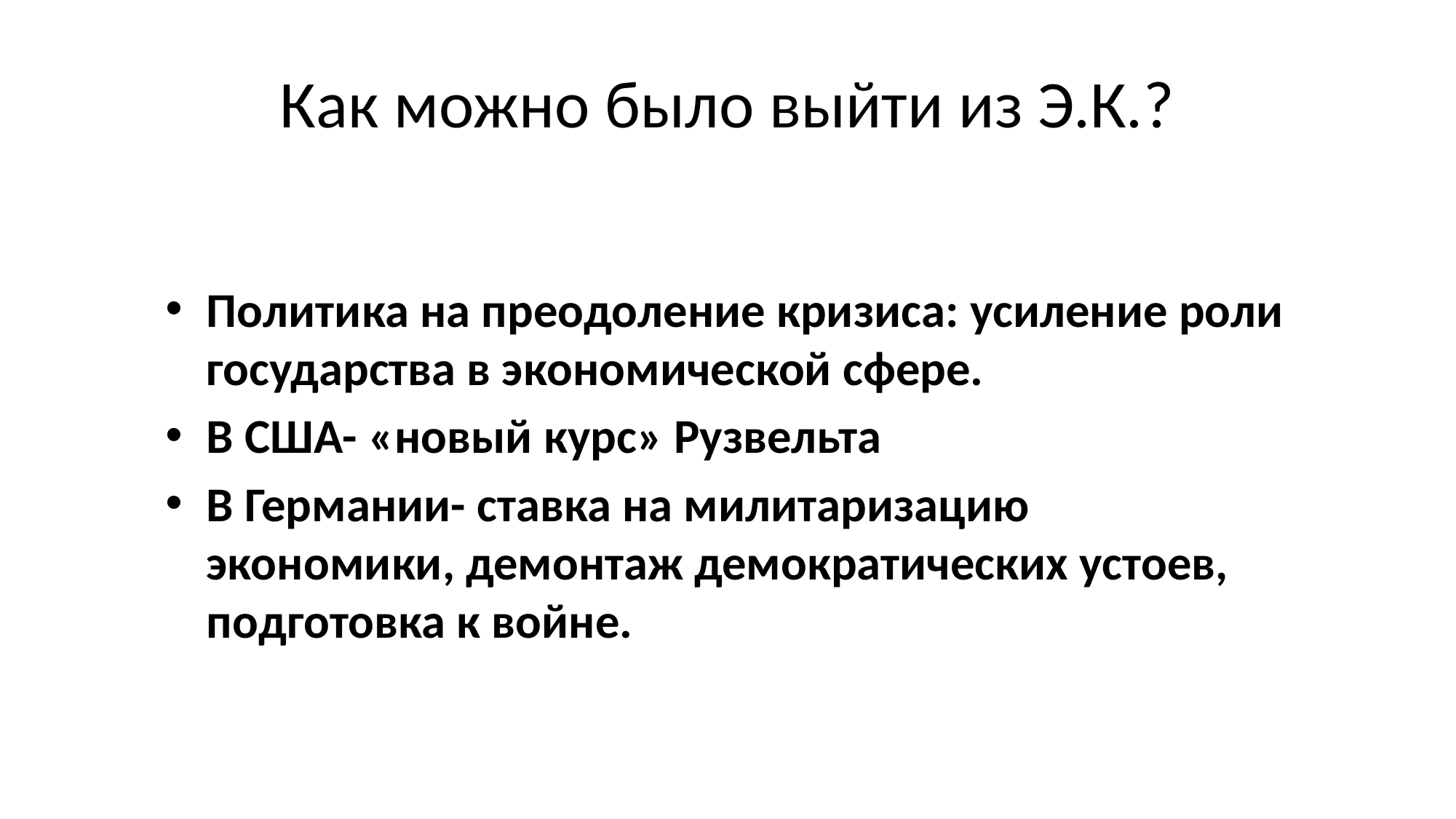

# Как можно было выйти из Э.К.?
Политика на преодоление кризиса: усиление роли государства в экономической сфере.
В США- «новый курс» Рузвельта
В Германии- ставка на милитаризацию экономики, демонтаж демократических устоев, подготовка к войне.